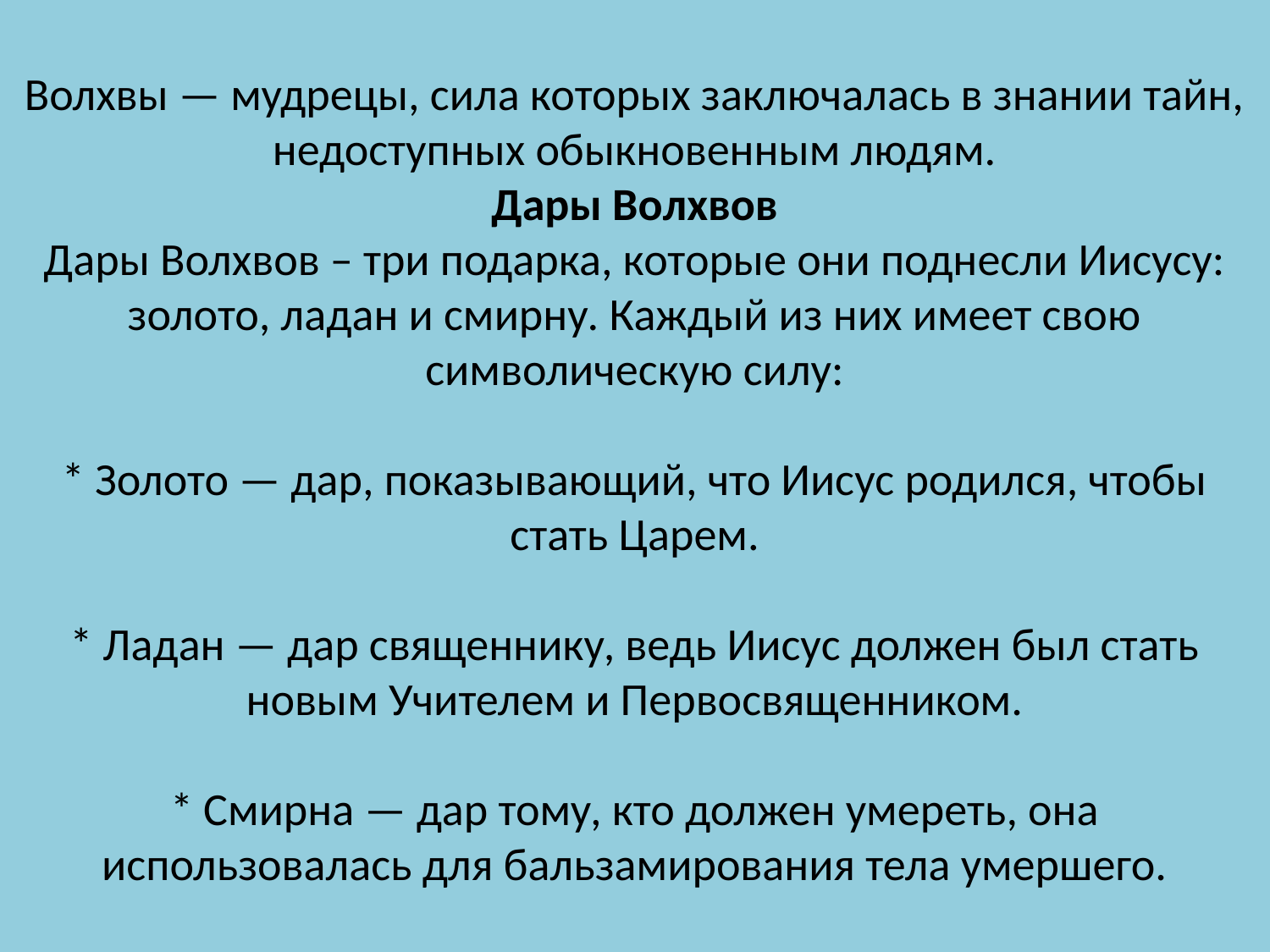

# Волхвы — мудрецы, сила которых заключалась в знании тайн, недоступных обыкновенным людям. Дары Волхвов Дары Волхвов – три подарка, которые они поднесли Иисусу: золото, ладан и смирну. Каждый из них имеет свою символическую силу: * Золото — дар, показывающий, что Иисус родился, чтобы стать Царем. * Ладан — дар священнику, ведь Иисус должен был стать новым Учителем и Первосвященником. * Смирна — дар тому, кто должен умереть, она использовалась для бальзамирования тела умершего.